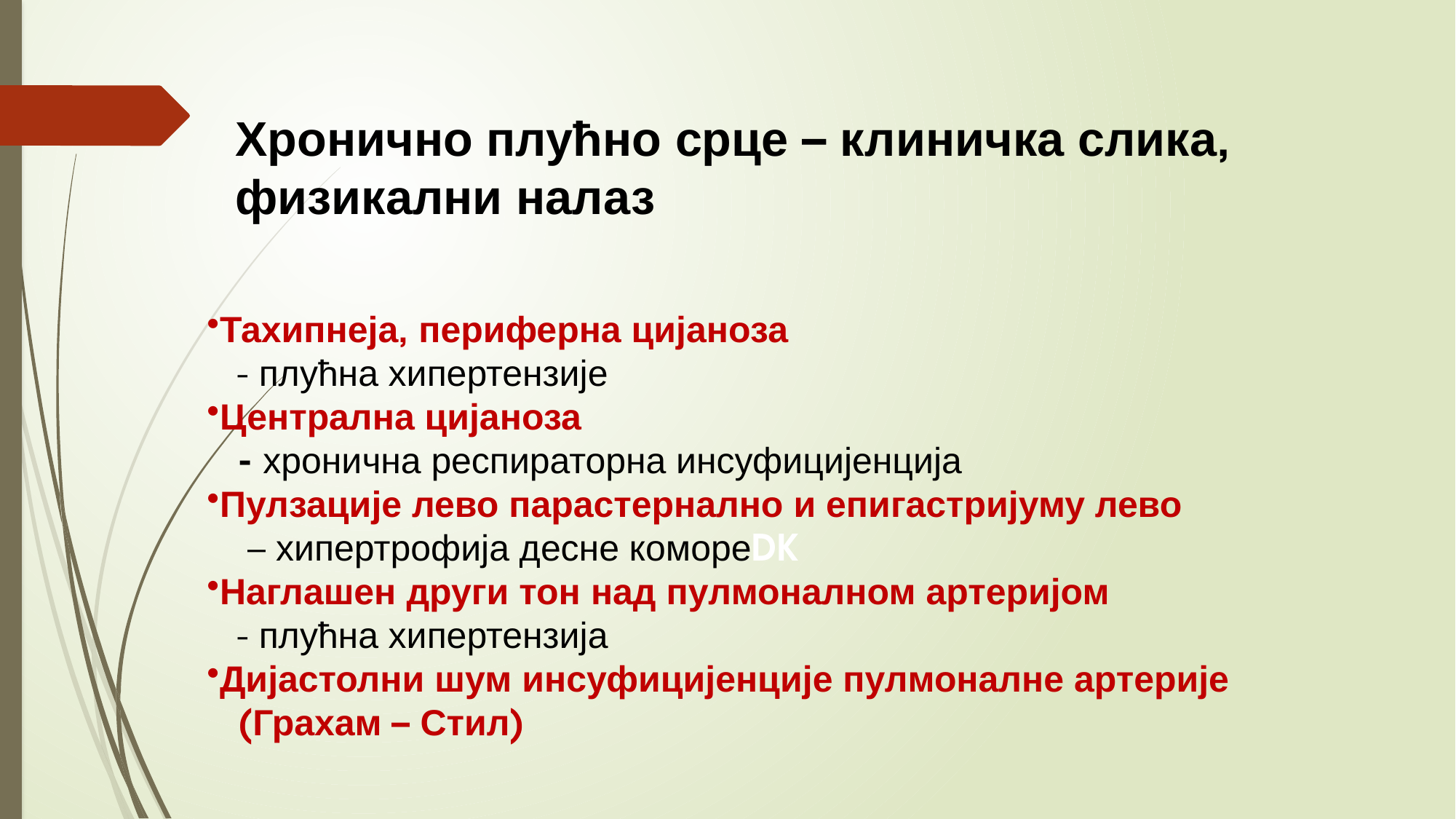

Хронично плућно срце – клиничка слика, физикални налаз
Тахипнеја, периферна цијаноза
   - плућна хипертензије
Централна цијаноза
   - хронична респираторна инсуфицијенција
Пулзације лево парастернално и епигастријуму лево
    – хипертрофија десне комореDK
Наглашен други тон над пулмоналном артеријом
   - плућна хипертензија
Дијастолни шум инсуфицијенције пулмоналне артерије
   (Грахам – Стил)